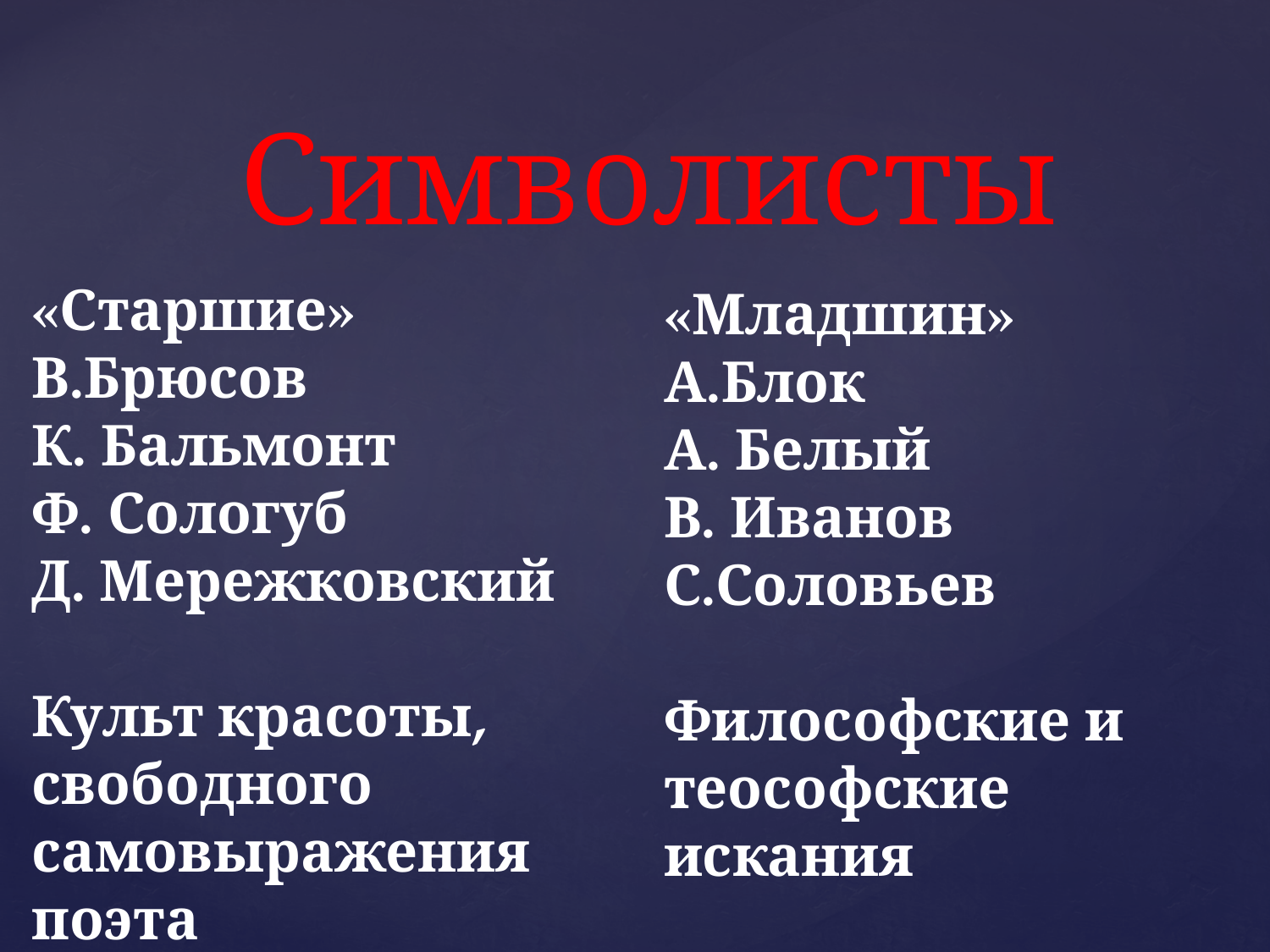

Символисты
#
«Старшие»
В.Брюсов
К. Бальмонт
Ф. Сологуб
Д. Мережковский

Культ красоты,
свободного
самовыражения
поэта
«Младшин»
А.Блок
А. Белый
В. Иванов
С.Соловьев

Философские и
теософские
искания